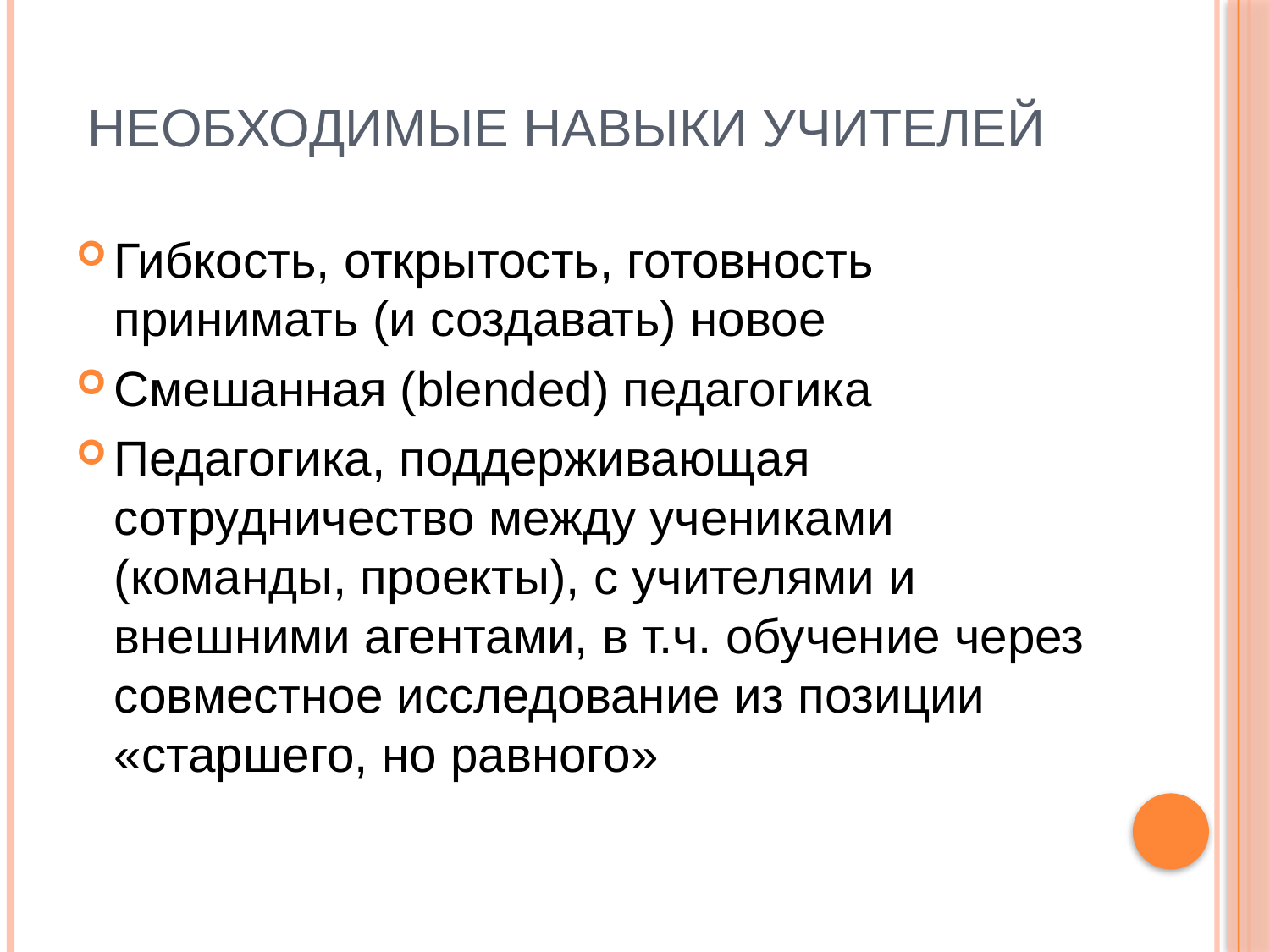

# Необходимые навыки учителей
Гибкость, открытость, готовность принимать (и создавать) новое
Смешанная (blended) педагогика
Педагогика, поддерживающая сотрудничество между учениками (команды, проекты), с учителями и внешними агентами, в т.ч. обучение через совместное исследование из позиции «старшего, но равного»